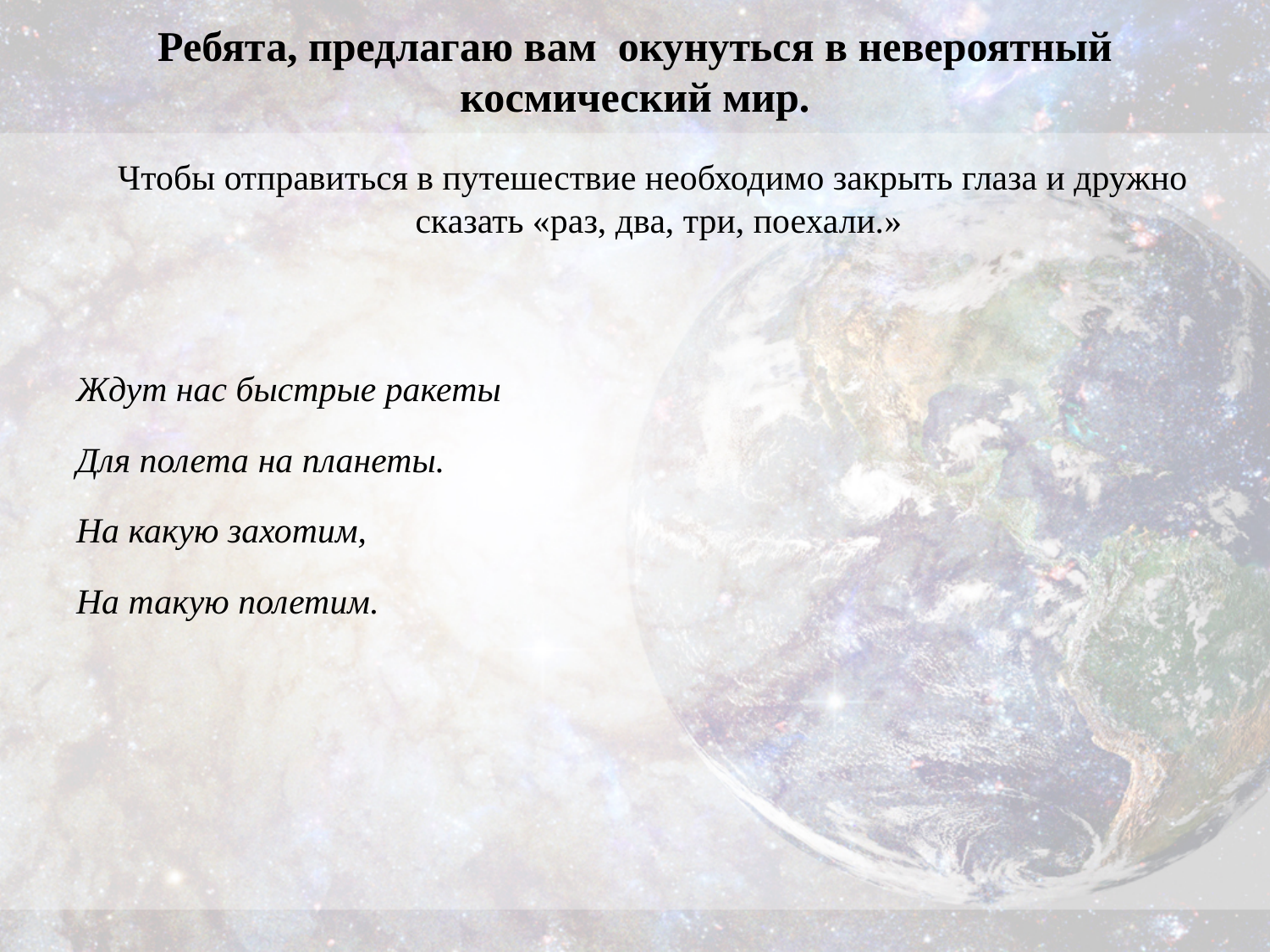

# Ребята, предлагаю вам  окунуться в невероятный космический мир.
    Чтобы отправиться в путешествие необходимо закрыть глаза и дружно сказать «раз, два, три, поехали.»

Ждут нас быстрые ракеты
Для полета на планеты.
На какую захотим,
На такую полетим.